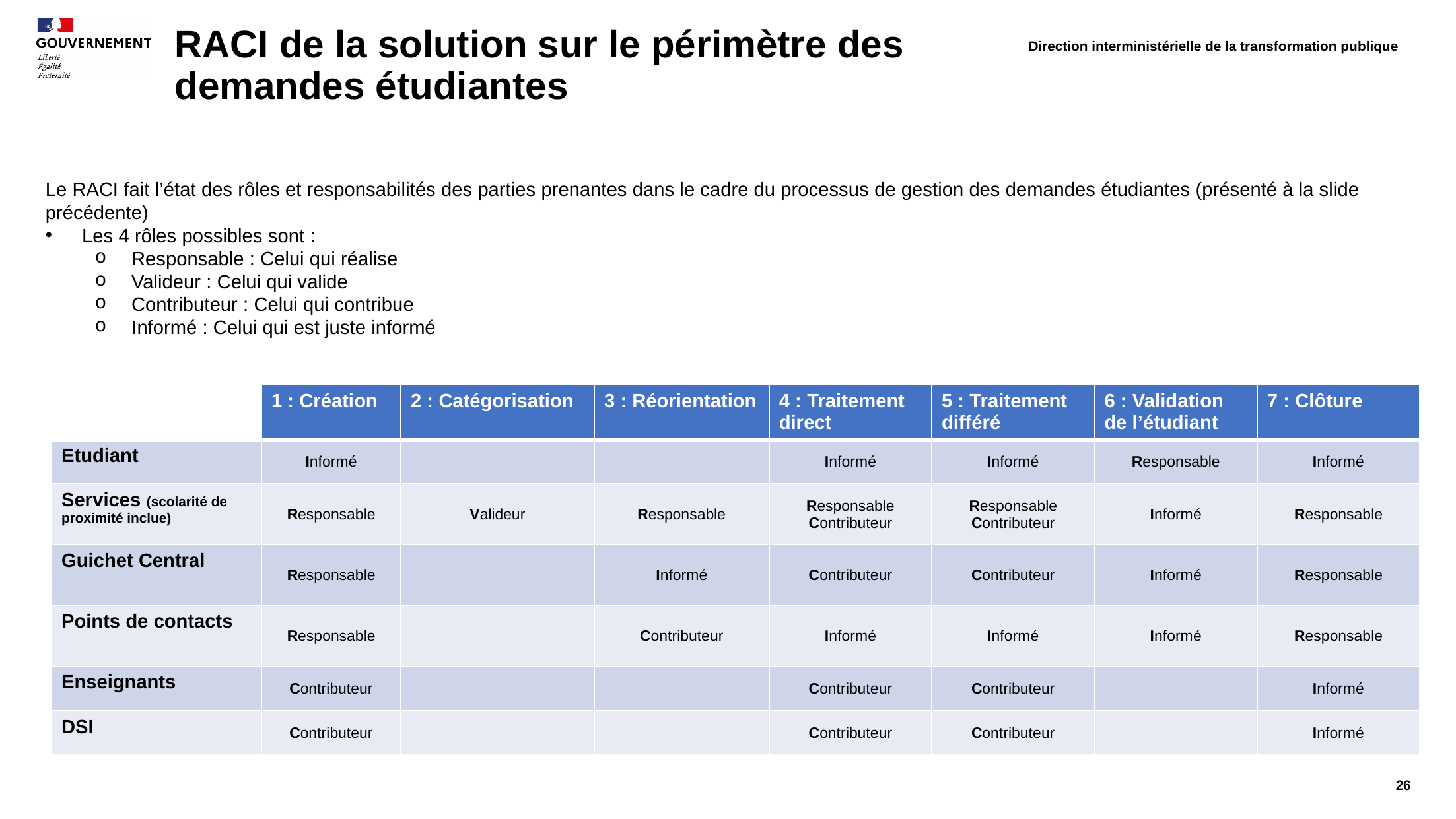

RACI de la solution sur le périmètre des demandes étudiantes
Le RACI fait l’état des rôles et responsabilités des parties prenantes dans le cadre du processus de gestion des demandes étudiantes (présenté à la slide précédente)
 Les 4 rôles possibles sont :
 Responsable : Celui qui réalise
 Valideur : Celui qui valide
 Contributeur : Celui qui contribue
 Informé : Celui qui est juste informé

|  | 1 : Création | 2 : Catégorisation | 3 : Réorientation | 4 : Traitement direct | 5 : Traitement différé | 6 : Validation de l’étudiant | 7 : Clôture |
| --- | --- | --- | --- | --- | --- | --- | --- |
| Etudiant | Informé |  |  | Informé | Informé | Responsable | Informé |
| Services (scolarité de proximité inclue) | Responsable | Valideur | Responsable | Responsable Contributeur | Responsable Contributeur | Informé | Responsable |
| Guichet Central | Responsable |  | Informé | Contributeur | Contributeur | Informé | Responsable |
| Points de contacts | Responsable |  | Contributeur | Informé | Informé | Informé | Responsable |
| Enseignants | Contributeur |  |  | Contributeur | Contributeur |  | Informé |
| DSI | Contributeur |  |  | Contributeur | Contributeur |  | Informé |